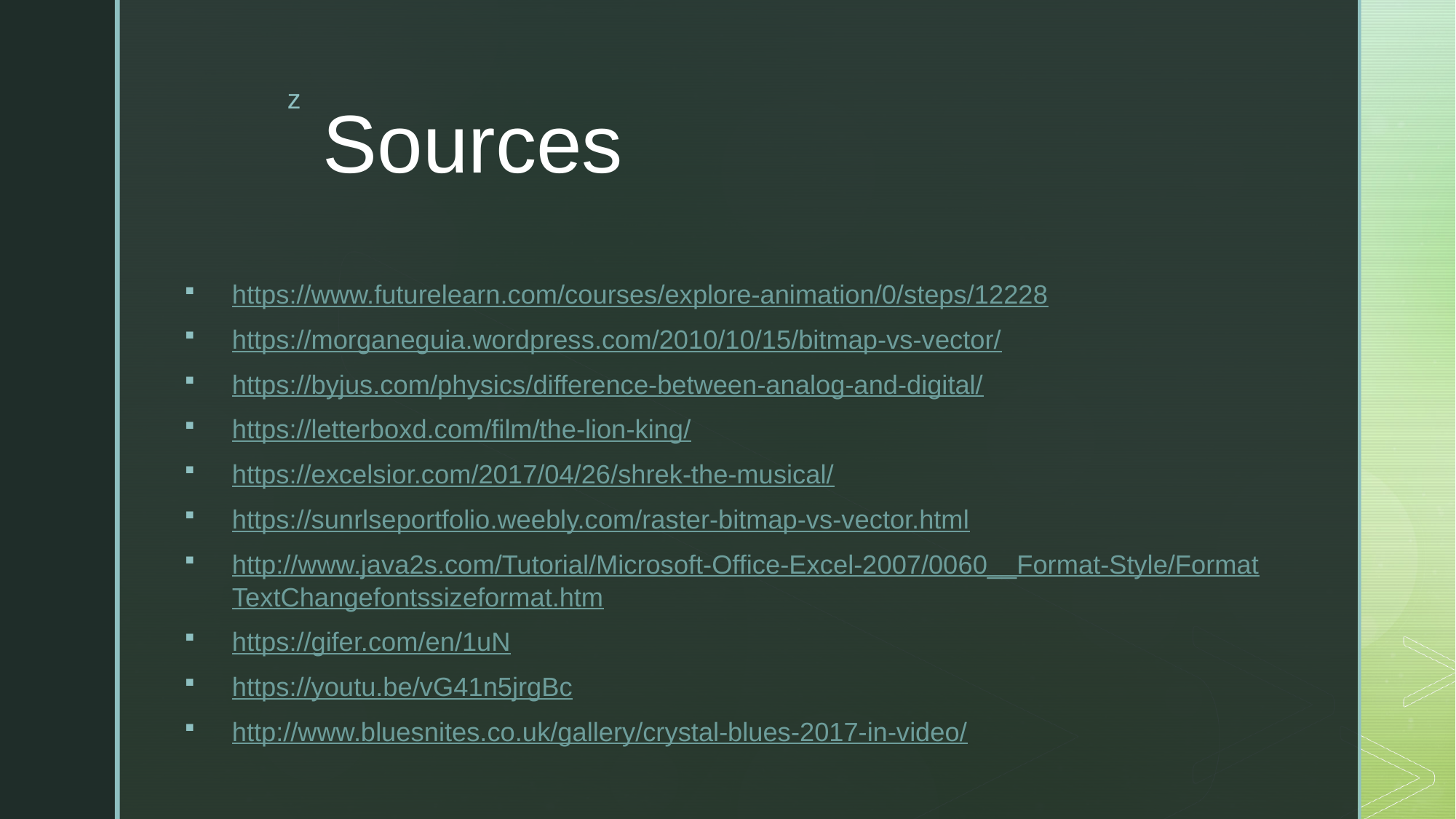

# Sources
https://www.futurelearn.com/courses/explore-animation/0/steps/12228
https://morganeguia.wordpress.com/2010/10/15/bitmap-vs-vector/
https://byjus.com/physics/difference-between-analog-and-digital/
https://letterboxd.com/film/the-lion-king/
https://excelsior.com/2017/04/26/shrek-the-musical/
https://sunrlseportfolio.weebly.com/raster-bitmap-vs-vector.html
http://www.java2s.com/Tutorial/Microsoft-Office-Excel-2007/0060__Format-Style/FormatTextChangefontssizeformat.htm
https://gifer.com/en/1uN
https://youtu.be/vG41n5jrgBc
http://www.bluesnites.co.uk/gallery/crystal-blues-2017-in-video/